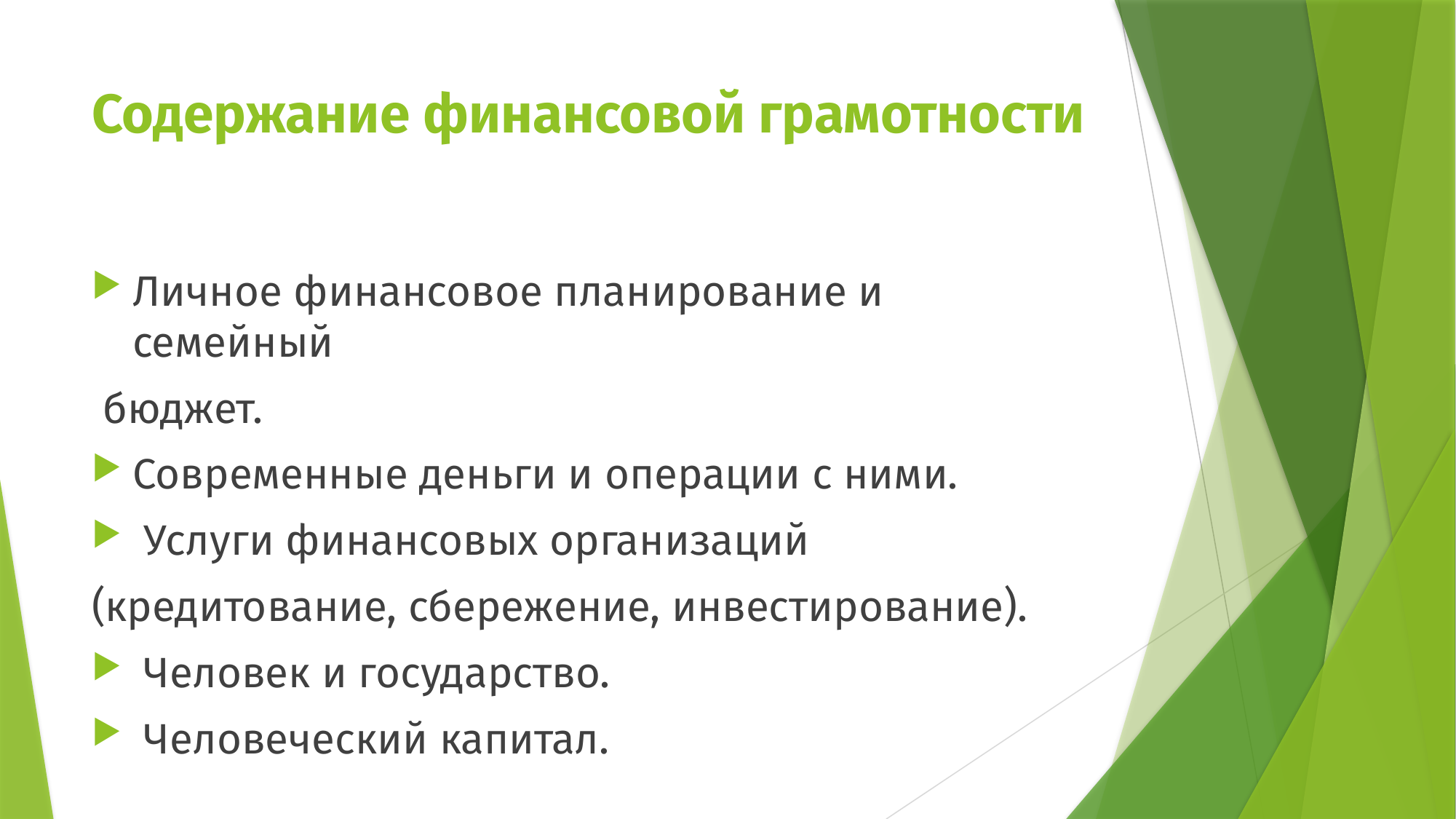

# Содержание финансовой грамотности
Личное финансовое планирование и семейный
 бюджет.
Современные деньги и операции с ними.
 Услуги финансовых организаций
(кредитование, сбережение, инвестирование).
 Человек и государство.
 Человеческий капитал.